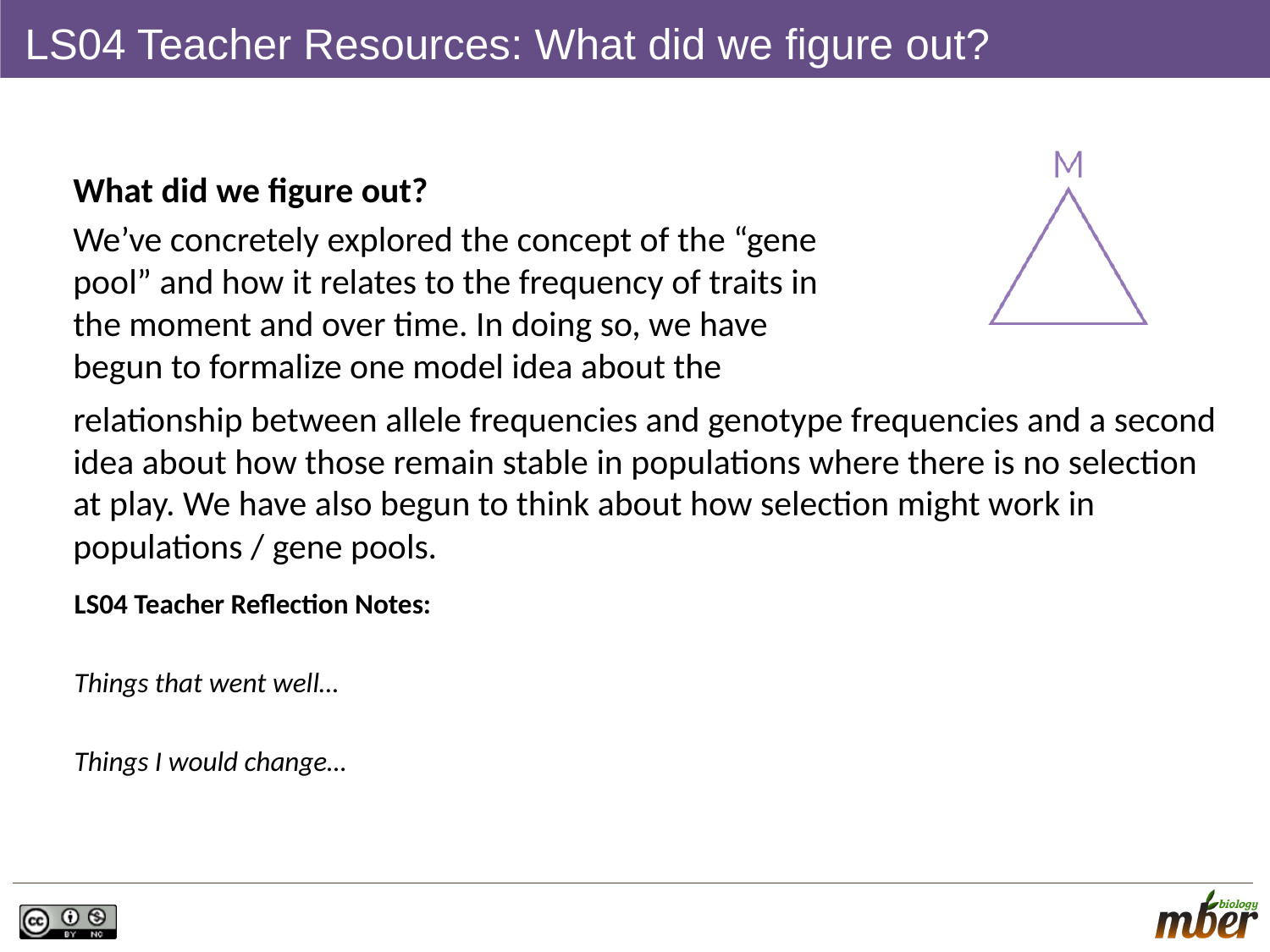

# LS04 Teacher Resources: What did we figure out?
What did we figure out?
We’ve concretely explored the concept of the “gene pool” and how it relates to the frequency of traits in the moment and over time. In doing so, we have begun to formalize one model idea about the
relationship between allele frequencies and genotype frequencies and a second idea about how those remain stable in populations where there is no selection at play. We have also begun to think about how selection might work in populations / gene pools.
LS04 Teacher Reflection Notes:

Things that went well…

Things I would change…